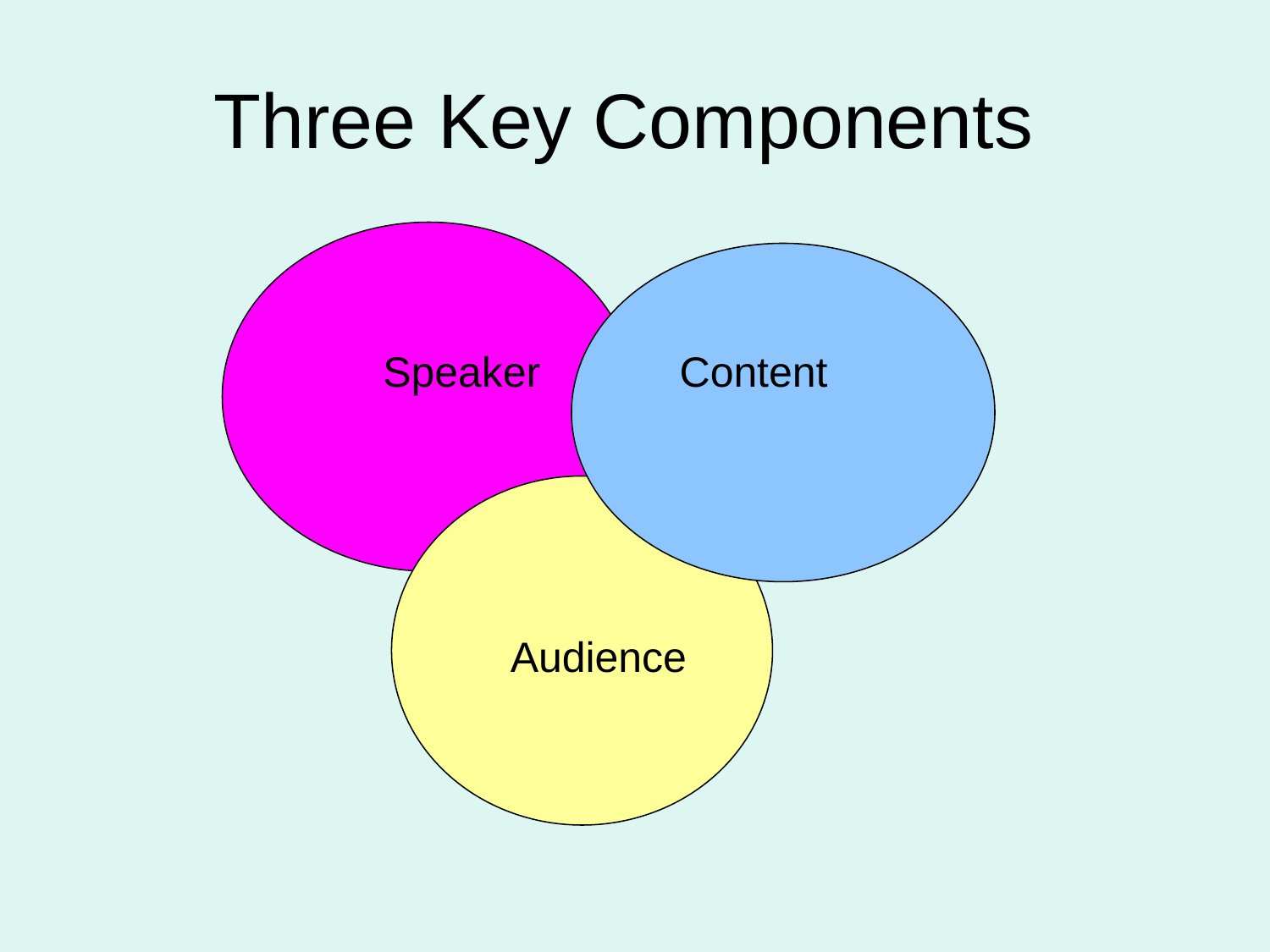

# Three Key Components

Speaker
Content

Audience